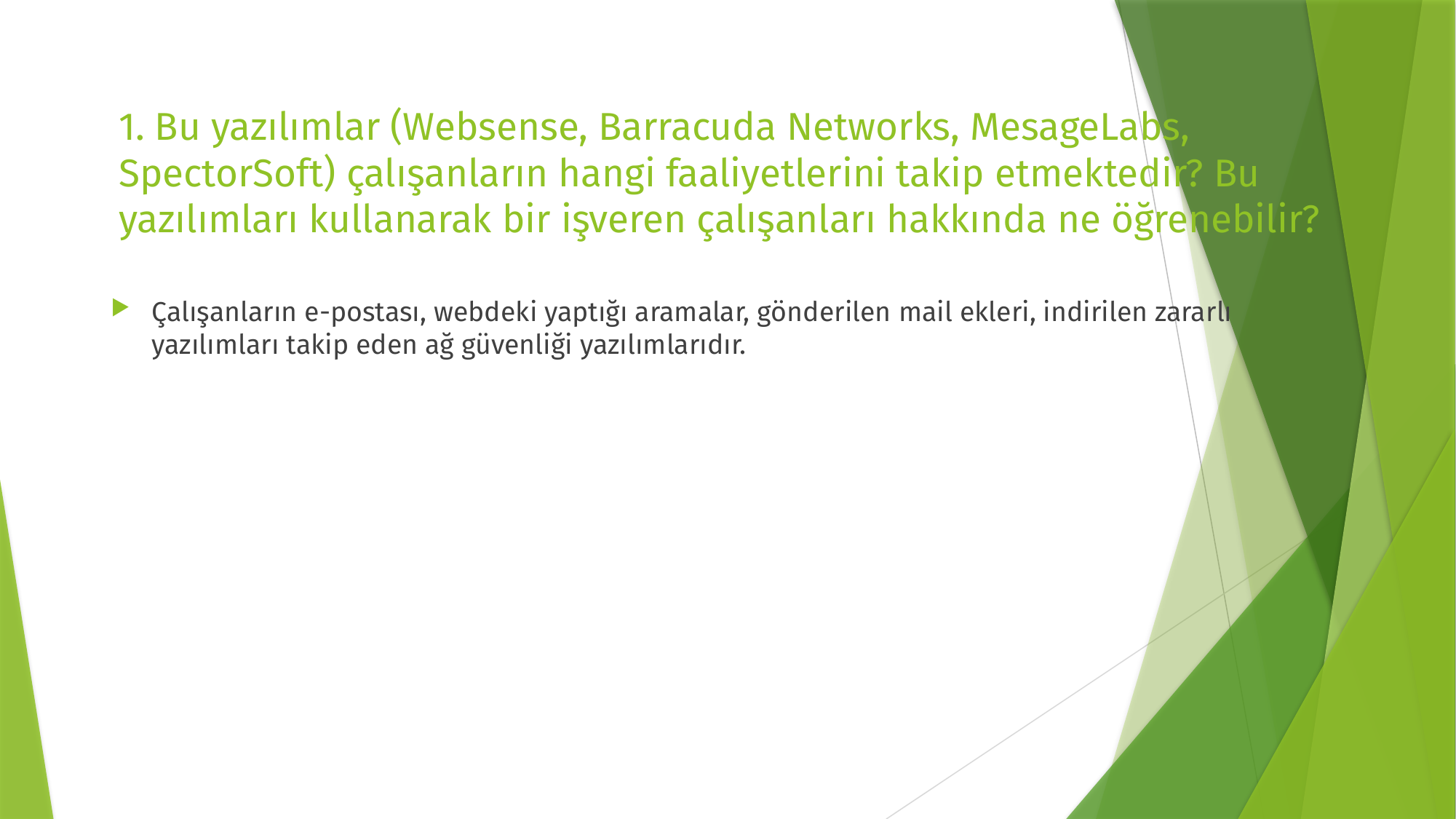

# 1. Bu yazılımlar (Websense, Barracuda Networks, MesageLabs, SpectorSoft) çalışanların hangi faaliyetlerini takip etmektedir? Bu yazılımları kullanarak bir işveren çalışanları hakkında ne öğrenebilir?
Çalışanların e-postası, webdeki yaptığı aramalar, gönderilen mail ekleri, indirilen zararlı yazılımları takip eden ağ güvenliği yazılımlarıdır.